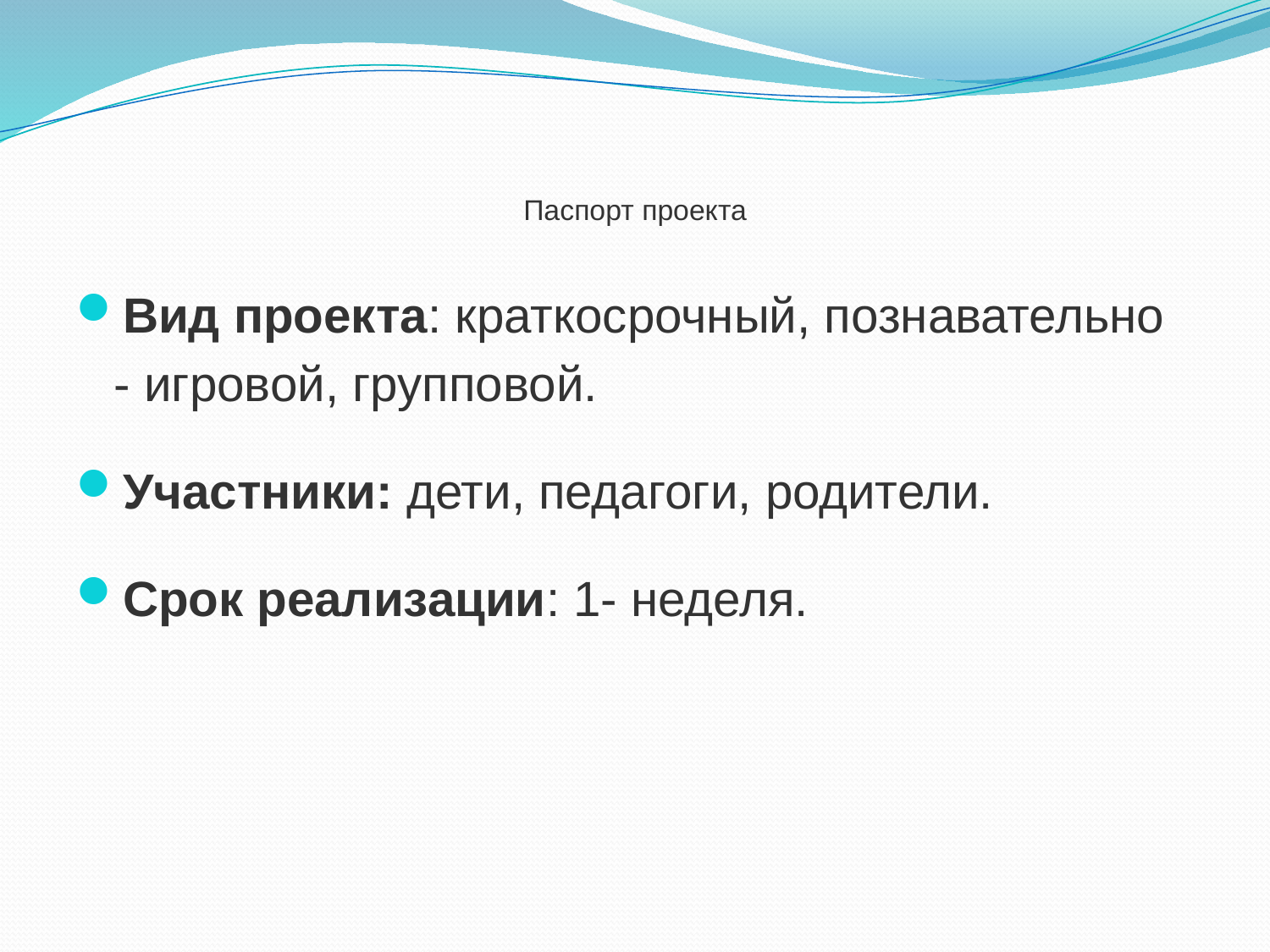

# Паспорт проекта
Вид проекта: краткосрочный, познавательно - игровой, групповой.
Участники: дети, педагоги, родители.
Срок реализации: 1- неделя.